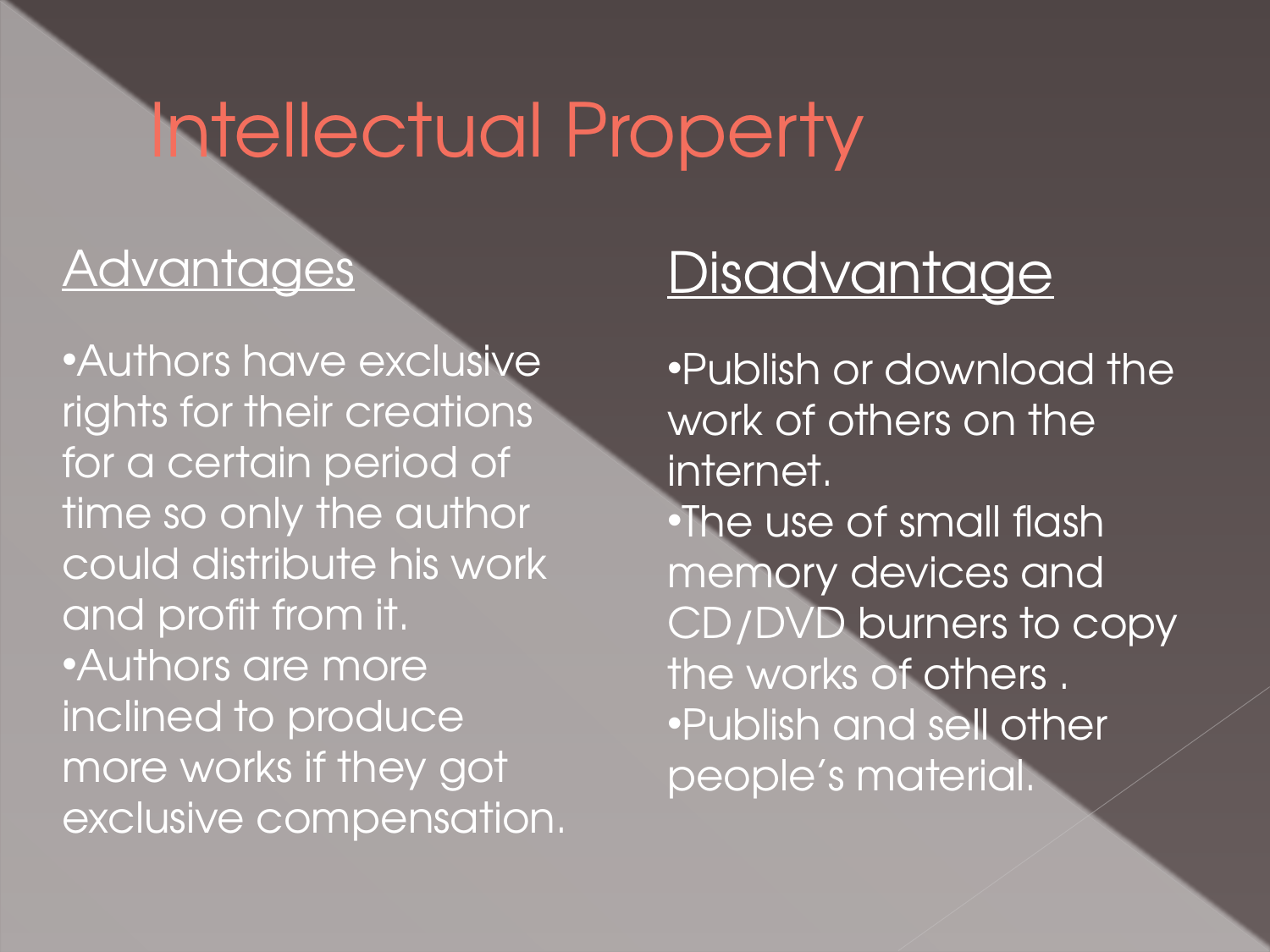

# Intellectual Property
Advantages

Authors have exclusive rights for their creations for a certain period of time so only the author could distribute his work and profit from it.
Authors are more inclined to produce more works if they got exclusive compensation.
Disadvantage

Publish or download the work of others on the internet.
The use of small flash memory devices and CD/DVD burners to copy the works of others .
Publish and sell other people’s material.